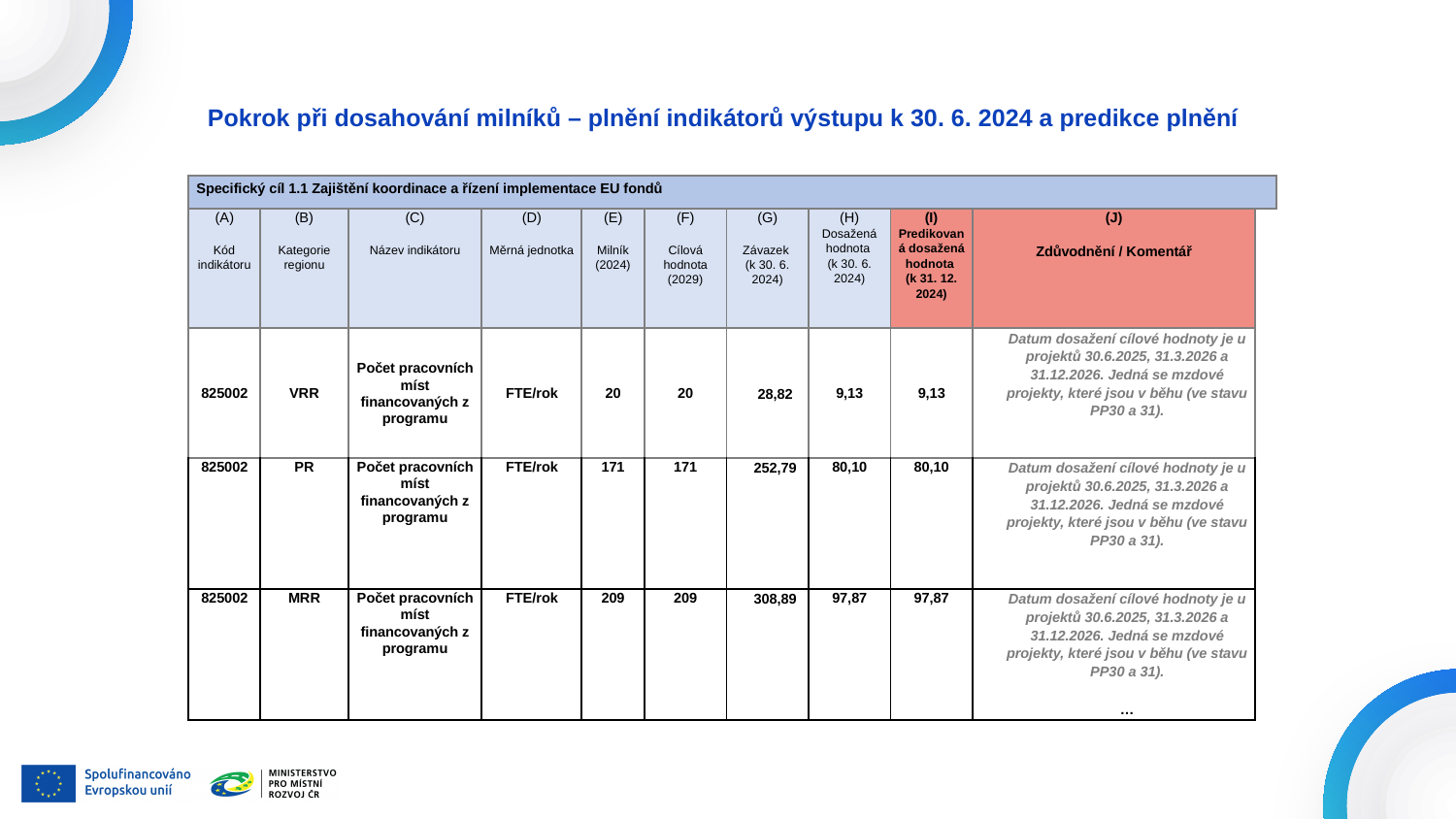

# Pokrok při dosahování milníků – plnění indikátorů výstupu k 30. 6. 2024 a predikce plnění
| Specifický cíl 1.1 Zajištění koordinace a řízení implementace EU fondů |  |  |  |  |  |  |  |  |  |  |
| --- | --- | --- | --- | --- | --- | --- | --- | --- | --- | --- |
| (A) Kód indikátoru | (B) Kategorie regionu | (C) Název indikátoru | (D) Měrná jednotka | (E) Milník (2024) | (F) Cílová hodnota (2029) | (G) Závazek (k 30. 6. 2024) | (H) Dosažená hodnota (k 30. 6. 2024) | (I) Predikovaná dosažená hodnota (k 31. 12. 2024) | (J) Zdůvodnění / Komentář |  |
| 825002 | VRR | Počet pracovních míst financovaných z programu | FTE/rok | 20 | 20 | 28,82 | 9,13 | 9,13 | Datum dosažení cílové hodnoty je u projektů 30.6.2025, 31.3.2026 a 31.12.2026. Jedná se mzdové projekty, které jsou v běhu (ve stavu PP30 a 31). |  |
| 825002 | PR | Počet pracovních míst financovaných z programu | FTE/rok | 171 | 171 | 252,79 | 80,10 | 80,10 | Datum dosažení cílové hodnoty je u projektů 30.6.2025, 31.3.2026 a 31.12.2026. Jedná se mzdové projekty, které jsou v běhu (ve stavu PP30 a 31). |  |
| 825002 | MRR | Počet pracovních míst financovaných z programu | FTE/rok | 209 | 209 | 308,89 | 97,87 | 97,87 | Datum dosažení cílové hodnoty je u projektů 30.6.2025, 31.3.2026 a 31.12.2026. Jedná se mzdové projekty, které jsou v běhu (ve stavu PP30 a 31). … |  |